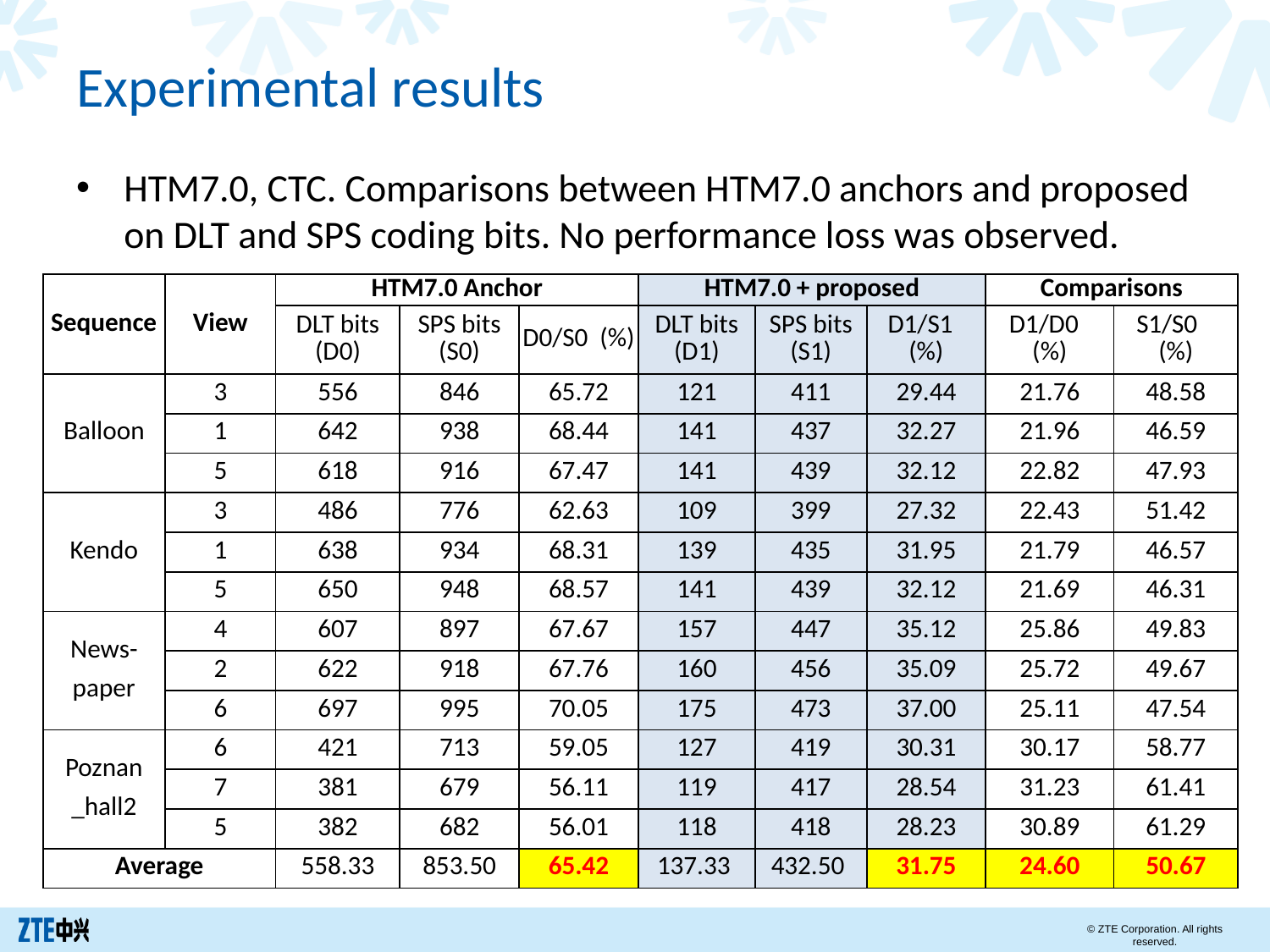

# Experimental results
HTM7.0, CTC. Comparisons between HTM7.0 anchors and proposed on DLT and SPS coding bits. No performance loss was observed.
| Sequence | View | HTM7.0 Anchor |  |  | HTM7.0 + proposed |  |  | Comparisons |  |
| --- | --- | --- | --- | --- | --- | --- | --- | --- | --- |
|  |  | DLT bits (D0) | SPS bits (S0) | D0/S0 (%) | DLT bits (D1) | SPS bits (S1) | D1/S1 (%) | D1/D0 (%) | S1/S0 (%) |
| Balloon | 3 | 556 | 846 | 65.72 | 121 | 411 | 29.44 | 21.76 | 48.58 |
|  | 1 | 642 | 938 | 68.44 | 141 | 437 | 32.27 | 21.96 | 46.59 |
|  | 5 | 618 | 916 | 67.47 | 141 | 439 | 32.12 | 22.82 | 47.93 |
| Kendo | 3 | 486 | 776 | 62.63 | 109 | 399 | 27.32 | 22.43 | 51.42 |
|  | 1 | 638 | 934 | 68.31 | 139 | 435 | 31.95 | 21.79 | 46.57 |
|  | 5 | 650 | 948 | 68.57 | 141 | 439 | 32.12 | 21.69 | 46.31 |
| News- paper | 4 | 607 | 897 | 67.67 | 157 | 447 | 35.12 | 25.86 | 49.83 |
|  | 2 | 622 | 918 | 67.76 | 160 | 456 | 35.09 | 25.72 | 49.67 |
|  | 6 | 697 | 995 | 70.05 | 175 | 473 | 37.00 | 25.11 | 47.54 |
| Poznan \_hall2 | 6 | 421 | 713 | 59.05 | 127 | 419 | 30.31 | 30.17 | 58.77 |
|  | 7 | 381 | 679 | 56.11 | 119 | 417 | 28.54 | 31.23 | 61.41 |
|  | 5 | 382 | 682 | 56.01 | 118 | 418 | 28.23 | 30.89 | 61.29 |
| Average |  | 558.33 | 853.50 | 65.42 | 137.33 | 432.50 | 31.75 | 24.60 | 50.67 |